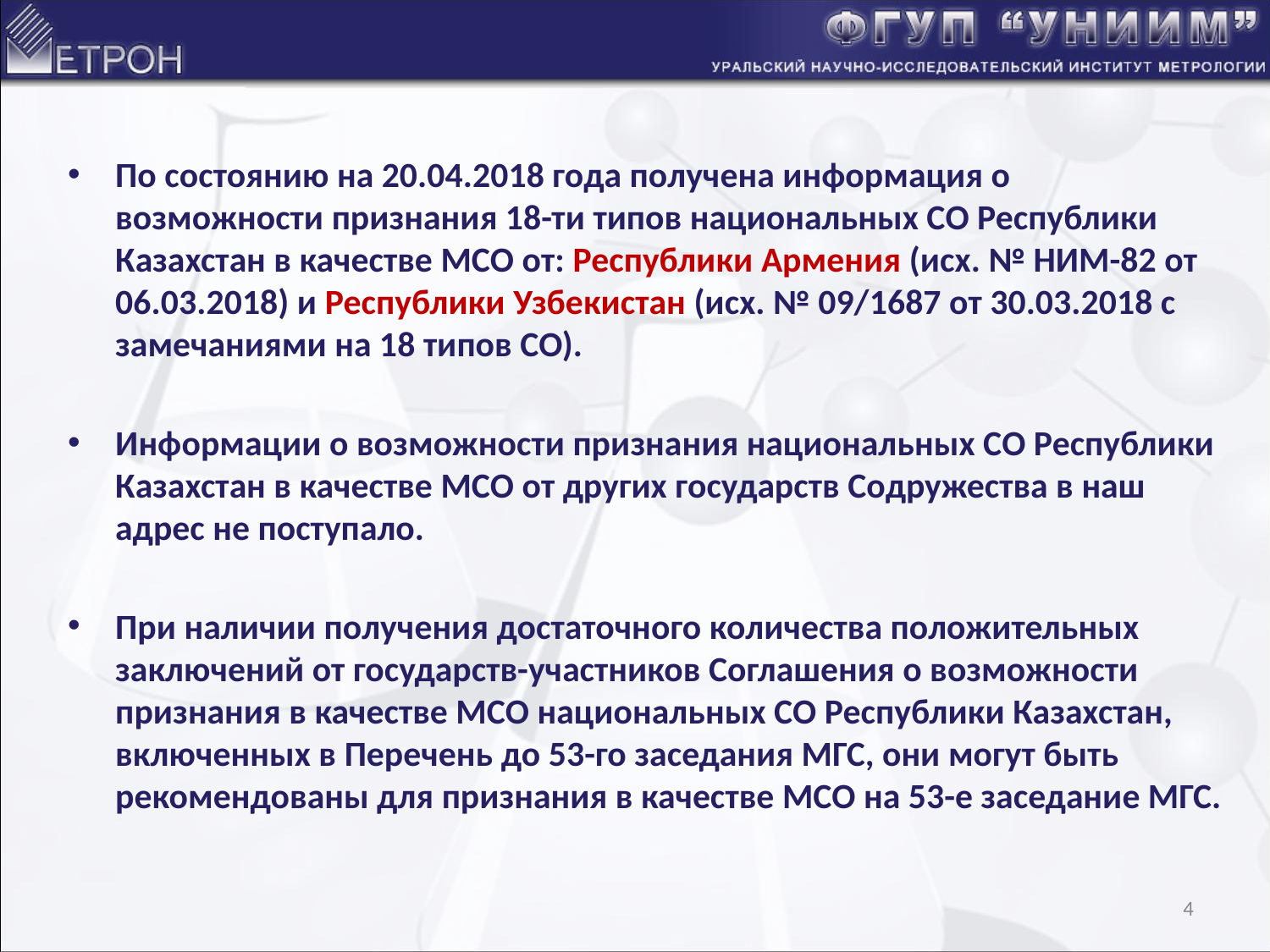

По состоянию на 20.04.2018 года получена информация о возможности признания 18-ти типов национальных СО Республики Казахстан в качестве МСО от: Республики Армения (исх. № НИМ-82 от 06.03.2018) и Республики Узбекистан (исх. № 09/1687 от 30.03.2018 с замечаниями на 18 типов СО).

Информации о возможности признания национальных СО Республики Казахстан в качестве МСО от других государств Содружества в наш адрес не поступало.

При наличии получения достаточного количества положительных заключений от государств-участников Соглашения о возможности признания в качестве МСО национальных СО Республики Казахстан, включенных в Перечень до 53-го заседания МГС, они могут быть рекомендованы для признания в качестве МСО на 53-е заседание МГС.
4